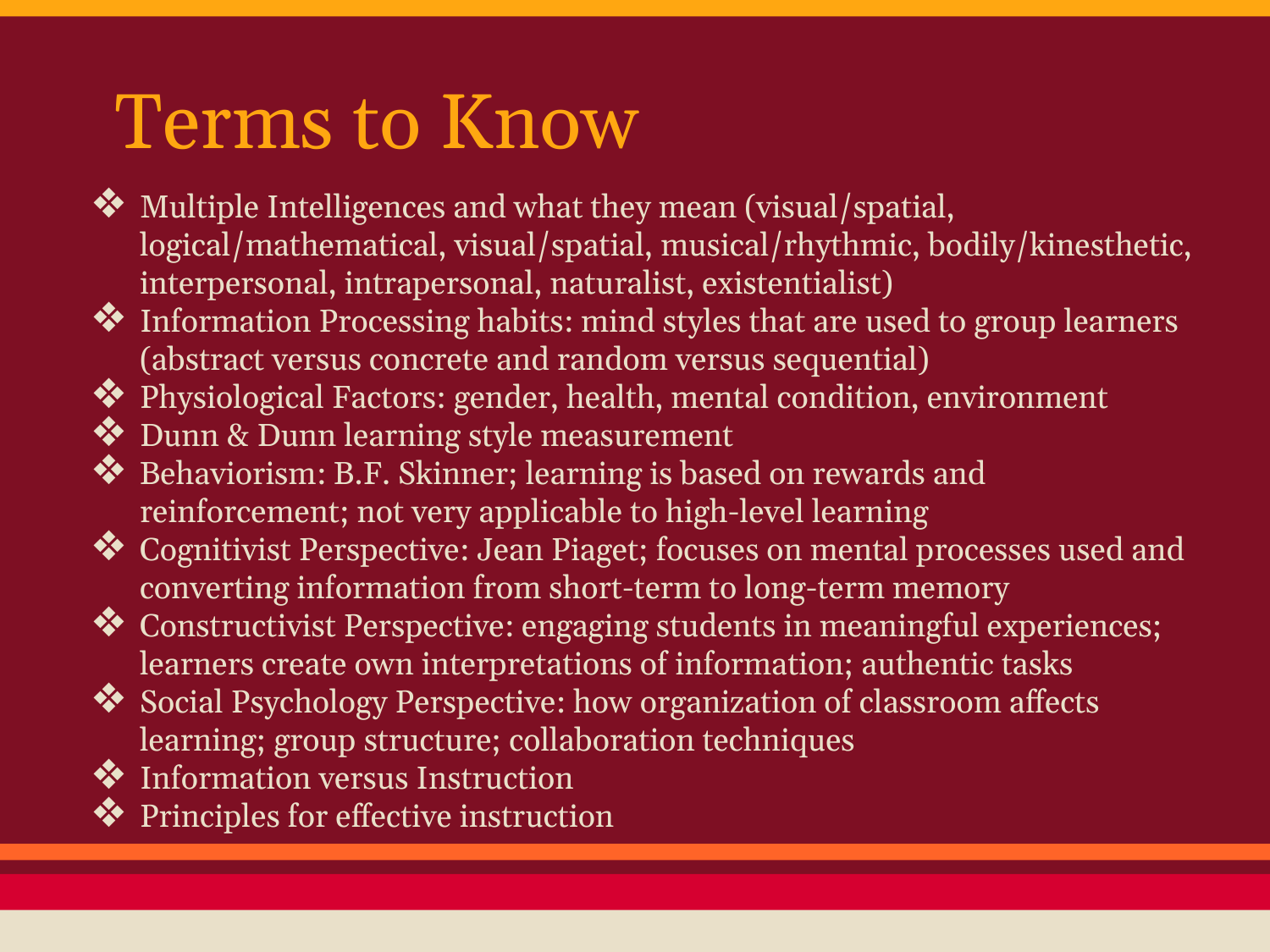

# Terms to Know
Multiple Intelligences and what they mean (visual/spatial, logical/mathematical, visual/spatial, musical/rhythmic, bodily/kinesthetic, interpersonal, intrapersonal, naturalist, existentialist)
Information Processing habits: mind styles that are used to group learners (abstract versus concrete and random versus sequential)
Physiological Factors: gender, health, mental condition, environment
Dunn & Dunn learning style measurement
Behaviorism: B.F. Skinner; learning is based on rewards and reinforcement; not very applicable to high-level learning
Cognitivist Perspective: Jean Piaget; focuses on mental processes used and converting information from short-term to long-term memory
Constructivist Perspective: engaging students in meaningful experiences; learners create own interpretations of information; authentic tasks
Social Psychology Perspective: how organization of classroom affects learning; group structure; collaboration techniques
Information versus Instruction
Principles for effective instruction